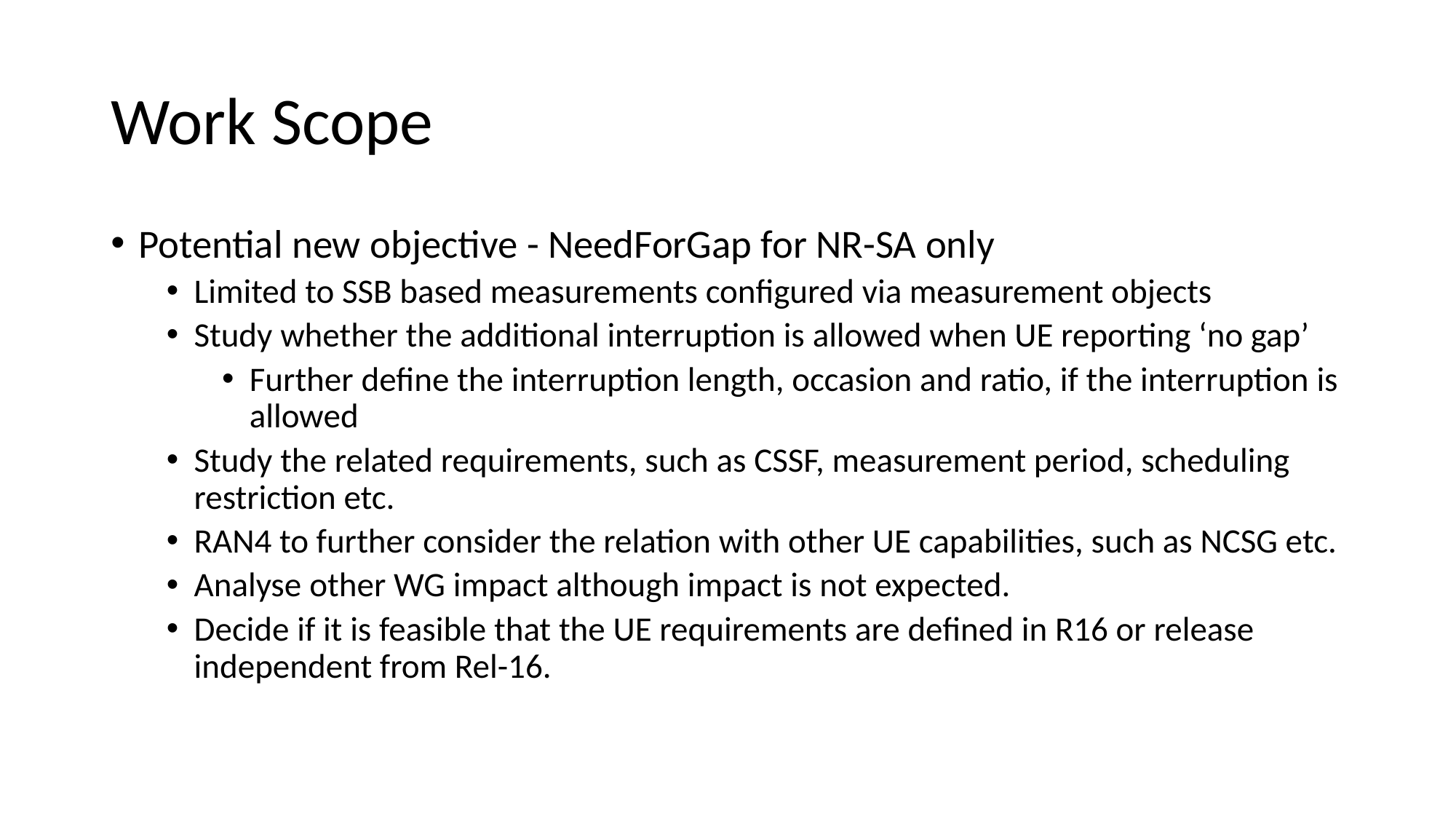

# Work Scope
Potential new objective - NeedForGap for NR-SA only
Limited to SSB based measurements configured via measurement objects
Study whether the additional interruption is allowed when UE reporting ‘no gap’
Further define the interruption length, occasion and ratio, if the interruption is allowed
Study the related requirements, such as CSSF, measurement period, scheduling restriction etc.
RAN4 to further consider the relation with other UE capabilities, such as NCSG etc.
Analyse other WG impact although impact is not expected.
Decide if it is feasible that the UE requirements are defined in R16 or release independent from Rel-16.